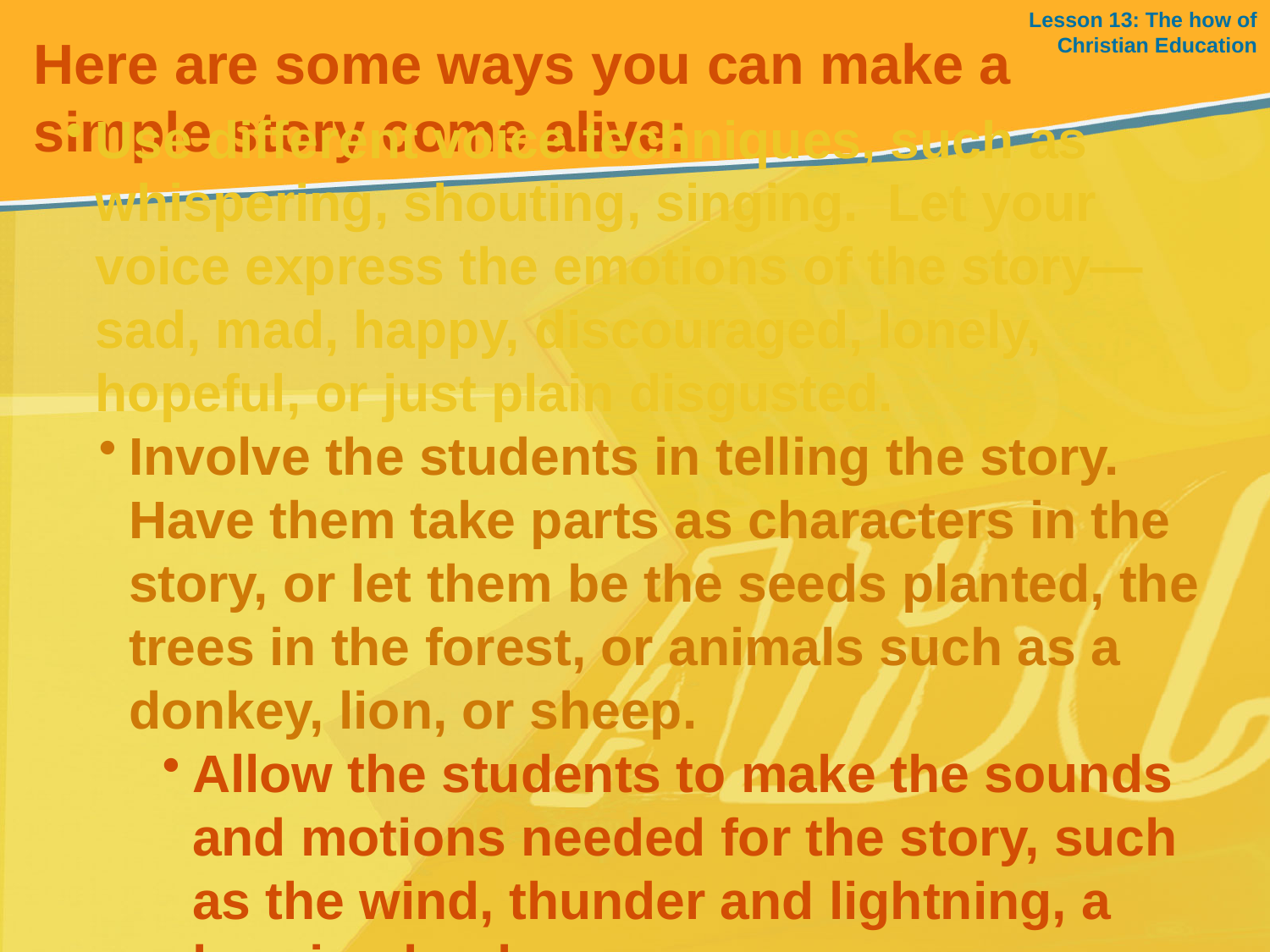

Lesson 13: The how of Christian Education
Here are some ways you can make a simple story come alive:
Use different voice techniques, such as whispering, shouting, singing.  Let your voice express the emotions of the story—sad, mad, happy, discouraged, lonely, hopeful, or just plain disgusted.
Involve the students in telling the story.  Have them take parts as characters in the story, or let them be the seeds planted, the trees in the forest, or animals such as a donkey, lion, or sheep.
Allow the students to make the sounds and motions needed for the story, such as the wind, thunder and lightning, a burning bush.